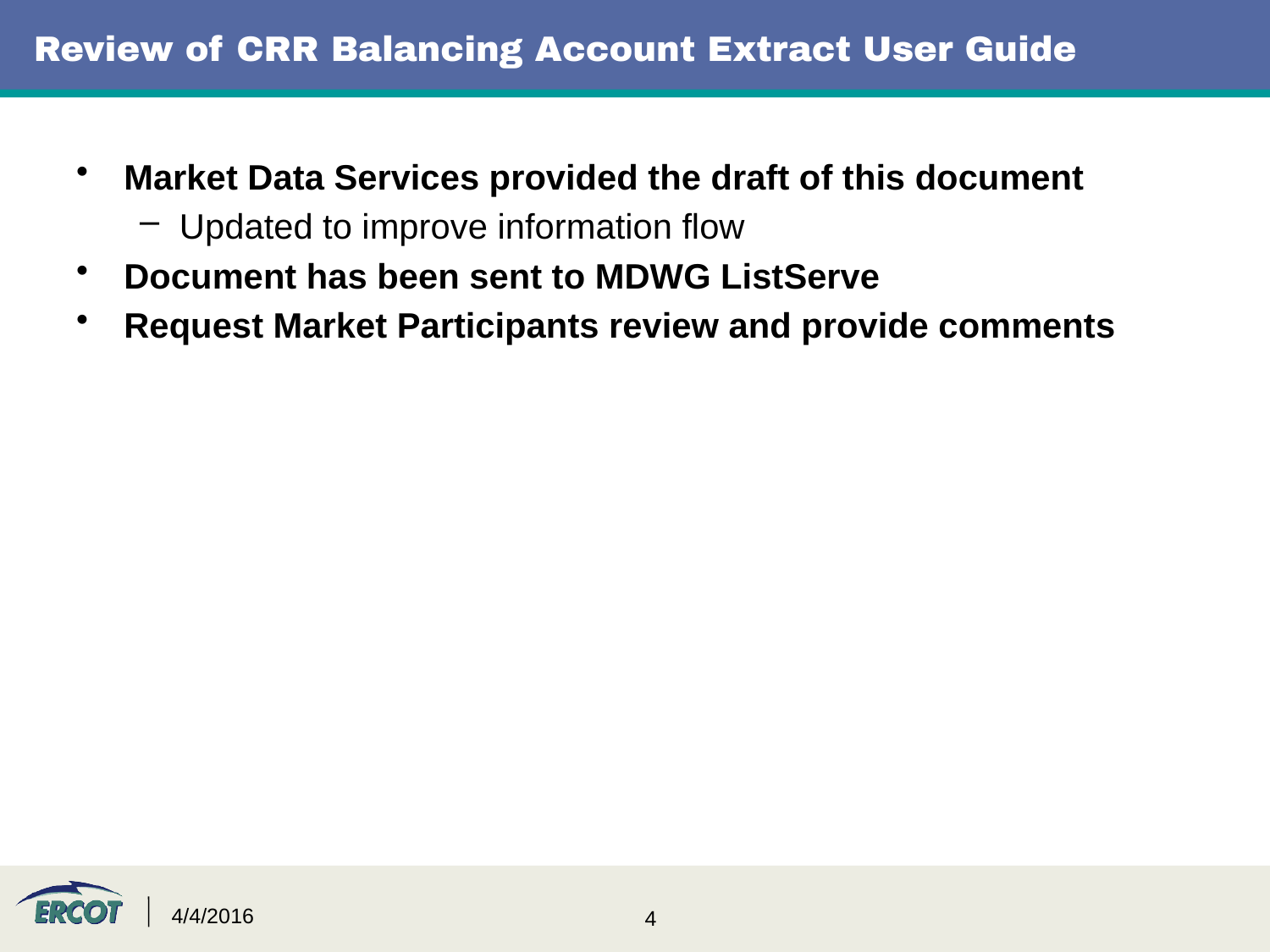

# Review of CRR Balancing Account Extract User Guide
Market Data Services provided the draft of this document
Updated to improve information flow
Document has been sent to MDWG ListServe
Request Market Participants review and provide comments
4/4/2016